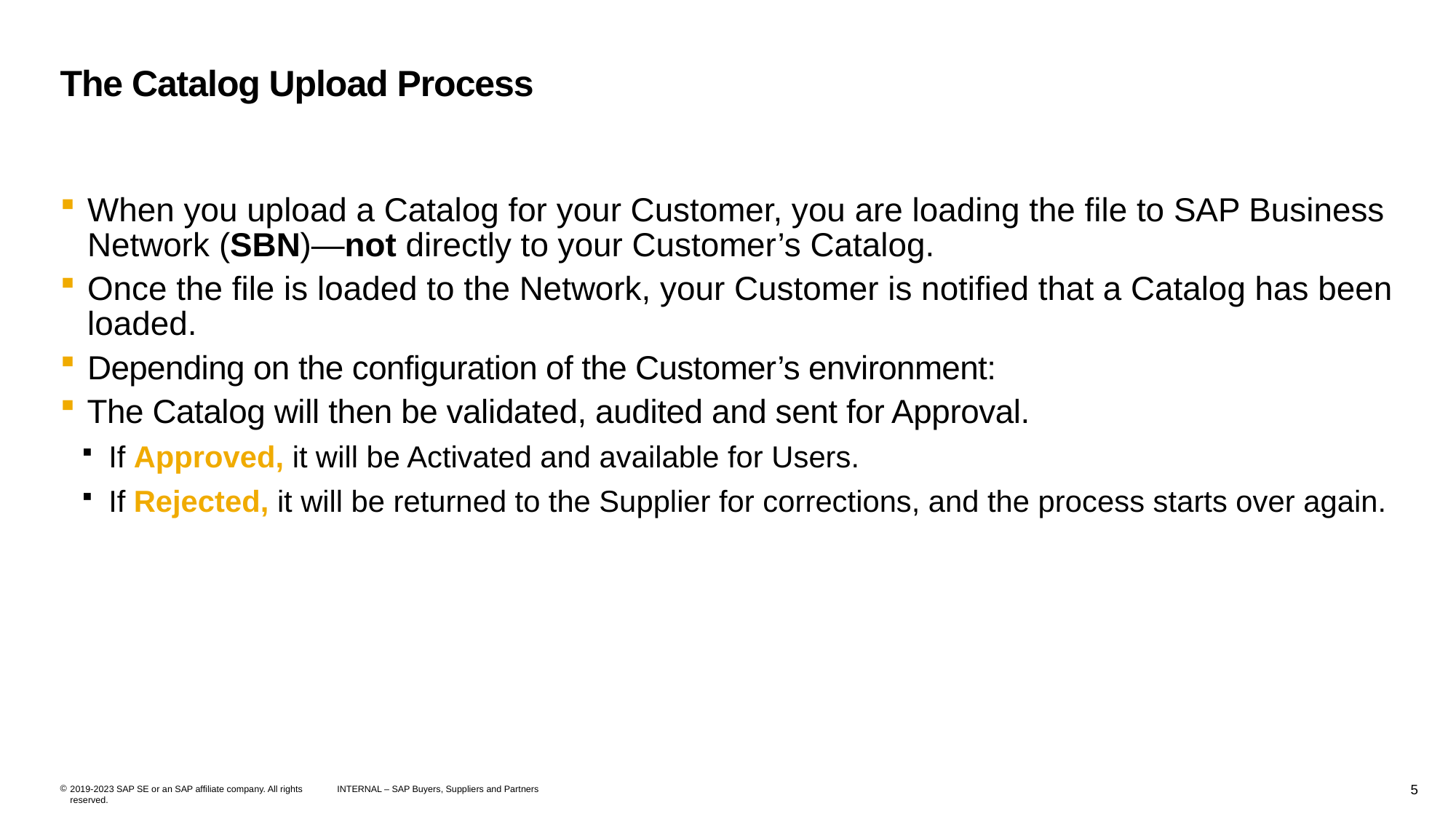

# The Catalog Upload Process
When you upload a Catalog for your Customer, you are loading the file to SAP Business Network (SBN)—not directly to your Customer’s Catalog.
Once the file is loaded to the Network, your Customer is notified that a Catalog has been loaded.
Depending on the configuration of the Customer’s environment:
The Catalog will then be validated, audited and sent for Approval.
If Approved, it will be Activated and available for Users.
If Rejected, it will be returned to the Supplier for corrections, and the process starts over again.